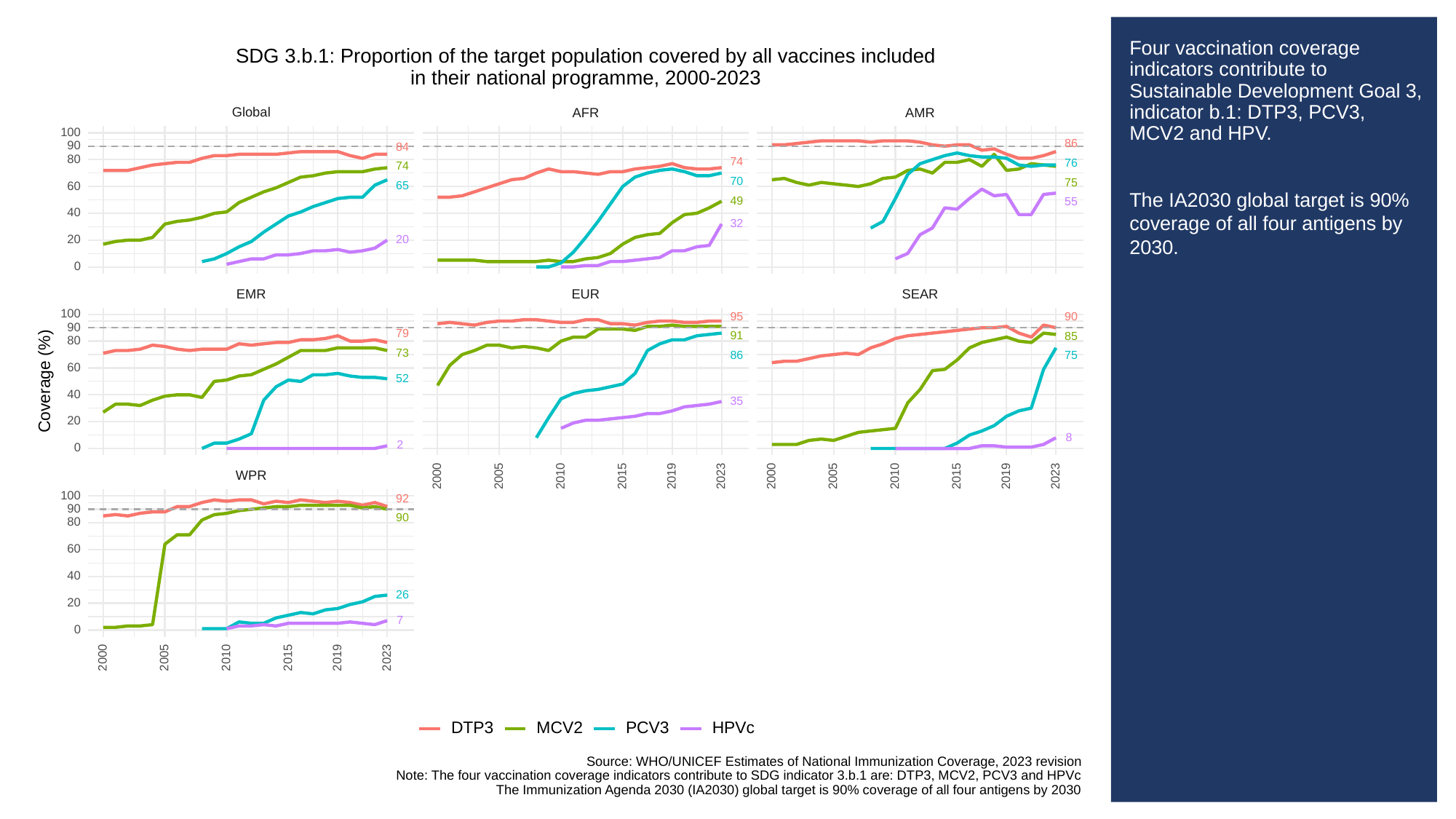

# Four vaccination coverage indicators contribute to Sustainable Development Goal 3, indicator b.1: DTP3, PCV3, MCV2 and HPV.

The IA2030 global target is 90% coverage of all four antigens by 2030.

SDG 3.b.1: Proportion of the target population covered by all vaccines included
in their national programme, 2000-2023
Global
AFR
AMR

100

86

90
84

80
74
76

74

70
75

65
60

49
55

40

32

20
20

0

SEAR
EUR
EMR

100
95
90

90

79
91
85

80

73
86
75

60

Coverage (%)
52

40

35

20

8

2
0

WPR
2023
2023
2000
2005
2010
2015
2019
2000
2005
2010
2015
2019

100
92

90

90
80

60

40

26

20

7

0

2023
2000
2005
2010
2015
2019
PCV3
MCV2
DTP3
HPVc

Source: WHO/UNICEF Estimates of National Immunization Coverage, 2023 revision
Note: The four vaccination coverage indicators contribute to SDG indicator 3.b.1 are: DTP3, MCV2, PCV3 and HPVc
The Immunization Agenda 2030 (IA2030) global target is 90% coverage of all four antigens by 2030